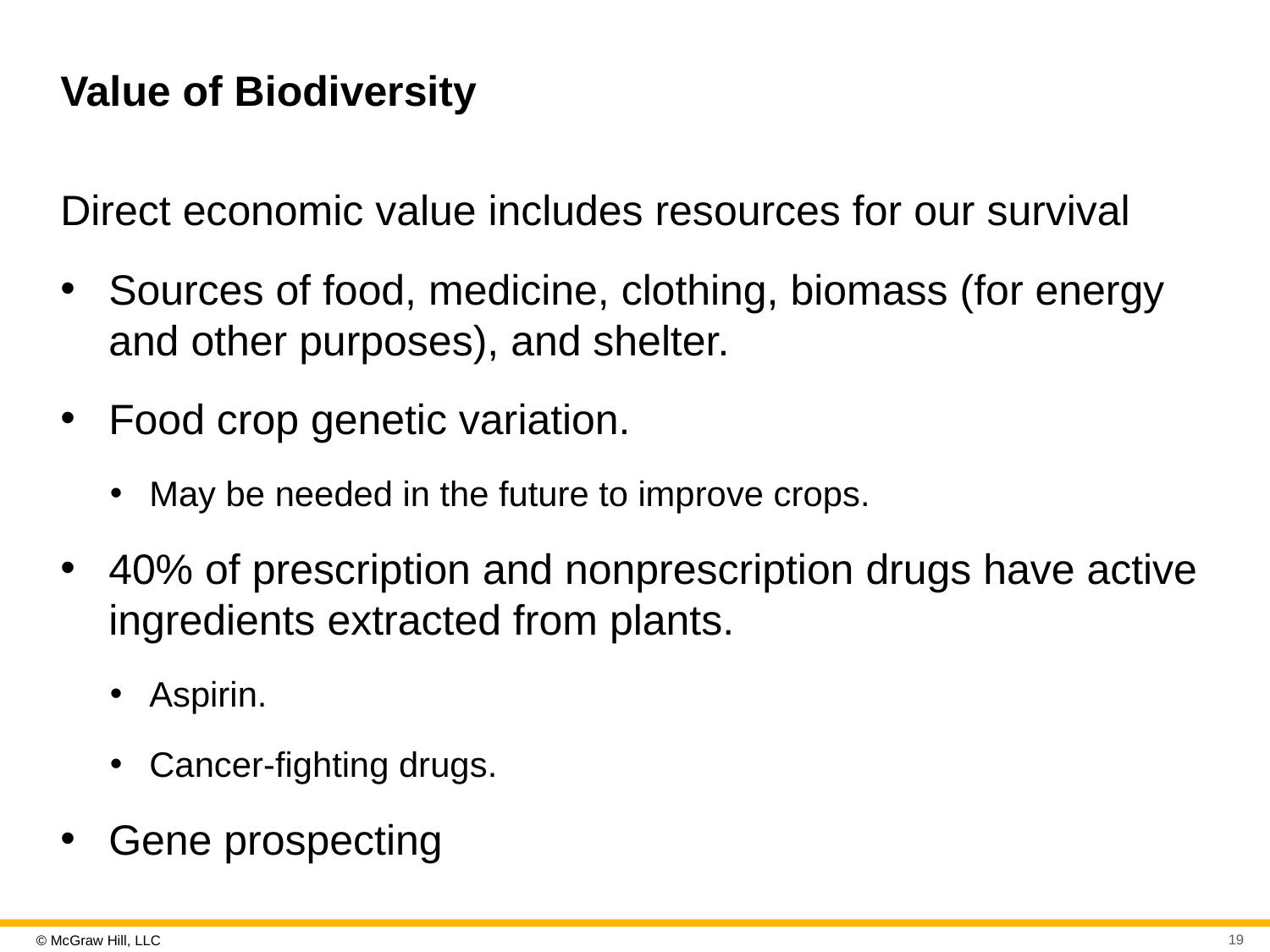

# Value of Biodiversity
Direct economic value includes resources for our survival
Sources of food, medicine, clothing, biomass (for energy and other purposes), and shelter.
Food crop genetic variation.
May be needed in the future to improve crops.
40% of prescription and nonprescription drugs have active ingredients extracted from plants.
Aspirin.
Cancer-fighting drugs.
Gene prospecting
19